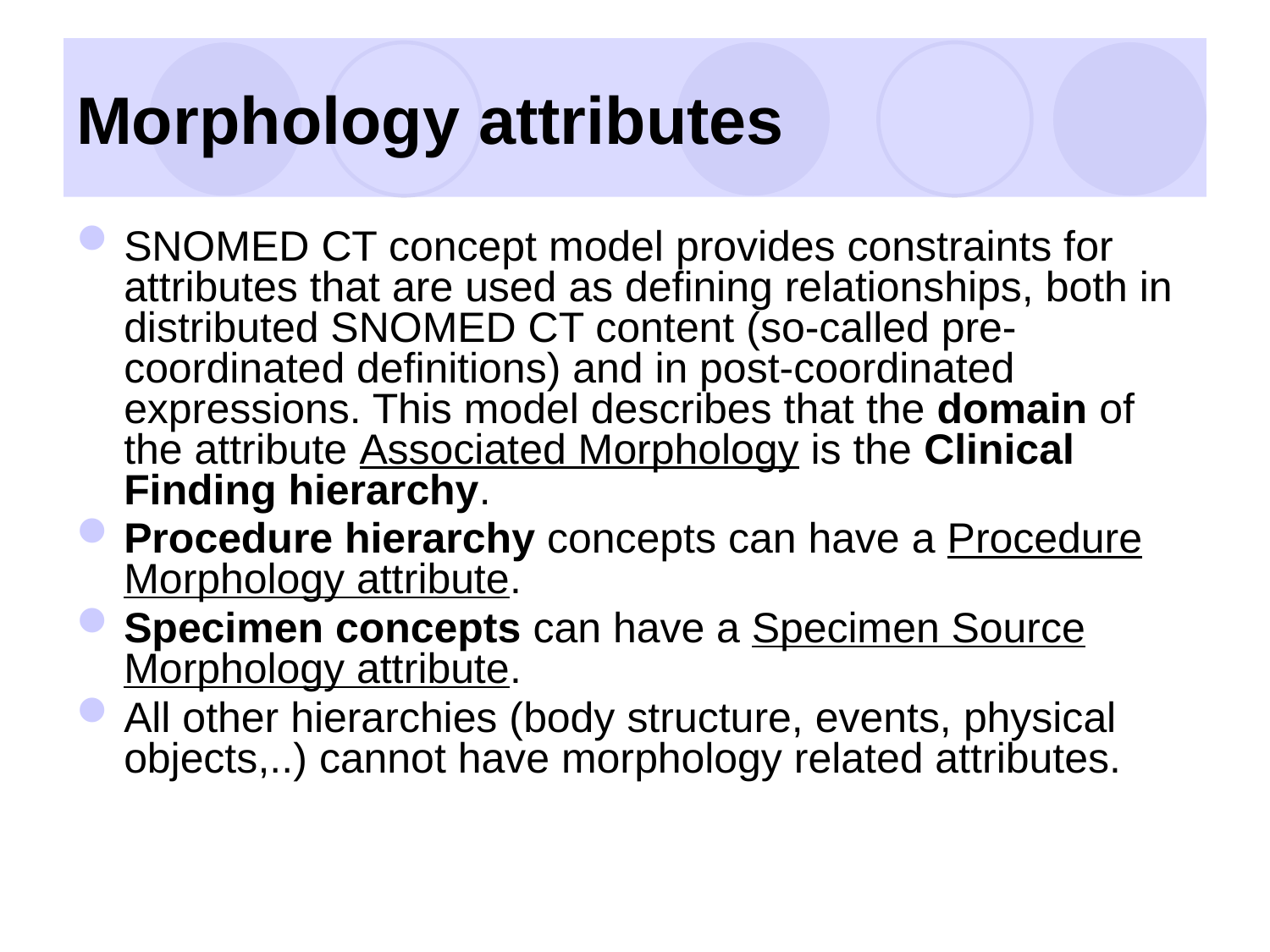

# Morphology attributes
SNOMED CT concept model provides constraints for attributes that are used as defining relationships, both in distributed SNOMED CT content (so-called pre-coordinated definitions) and in post-coordinated expressions. This model describes that the domain of the attribute Associated Morphology is the Clinical Finding hierarchy.
Procedure hierarchy concepts can have a Procedure Morphology attribute.
Specimen concepts can have a Specimen Source Morphology attribute.
All other hierarchies (body structure, events, physical objects,..) cannot have morphology related attributes.